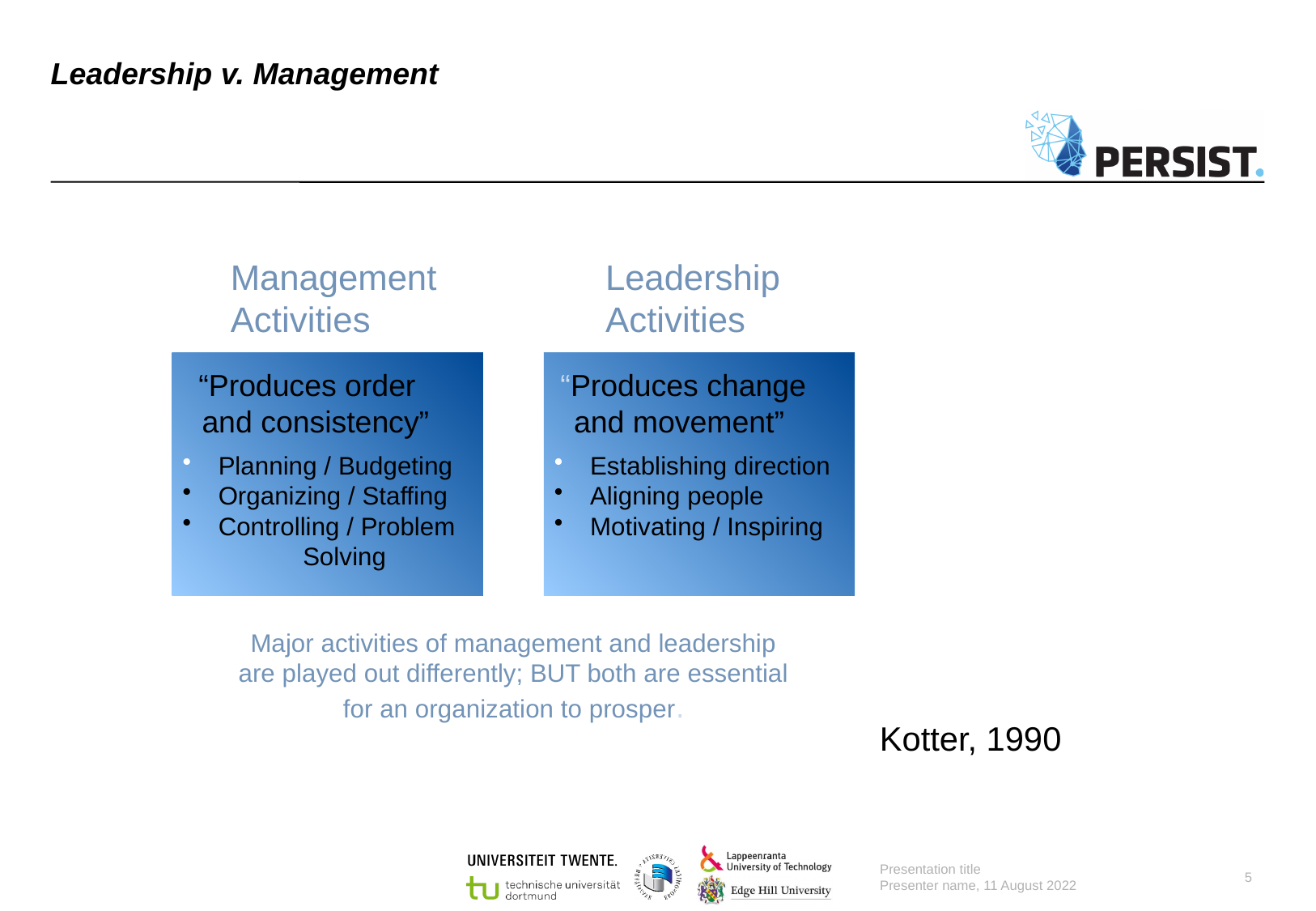

# Leadership v. Management

Management
Activities
Leadership
Activities

“Produces order
  and consistency”
 “Produces change
and movement”
 Establishing direction
 Aligning people
 Motivating / Inspiring
 Planning / Budgeting
 Organizing / Staffing
 Controlling / Problem
                 Solving
Major activities of management and leadership
are played out differently; BUT both are essential
for an organization to prosper.
Kotter, 1990

Presentation title
Presenter name, 11 August 2022
5